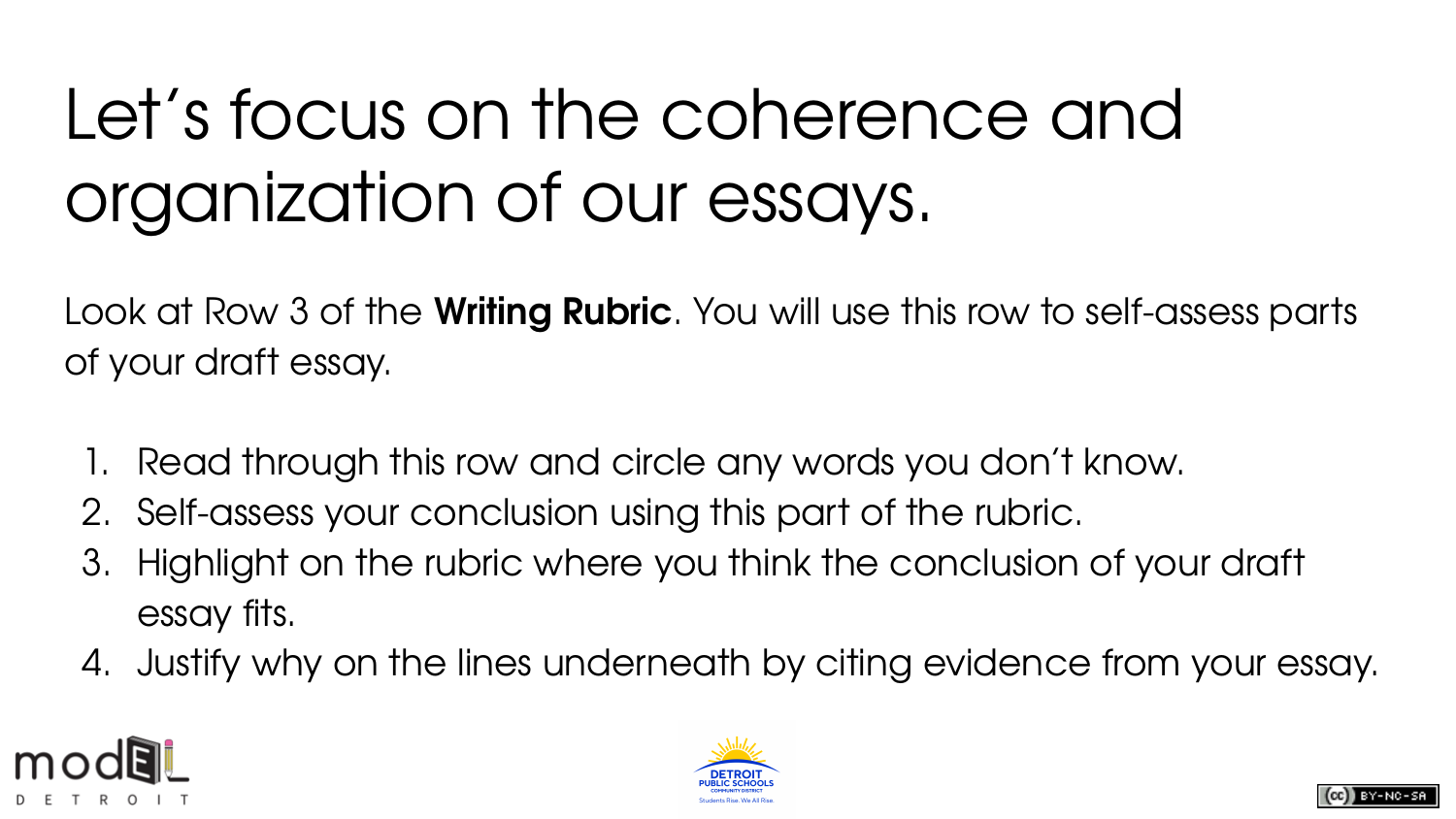

# Let’s focus on the coherence and organization of our essays.
Look at Row 3 of the Writing Rubric. You will use this row to self-assess parts of your draft essay.

Read through this row and circle any words you don’t know.
Self-assess your conclusion using this part of the rubric.
Highlight on the rubric where you think the conclusion of your draft essay fits.
Justify why on the lines underneath by citing evidence from your essay.